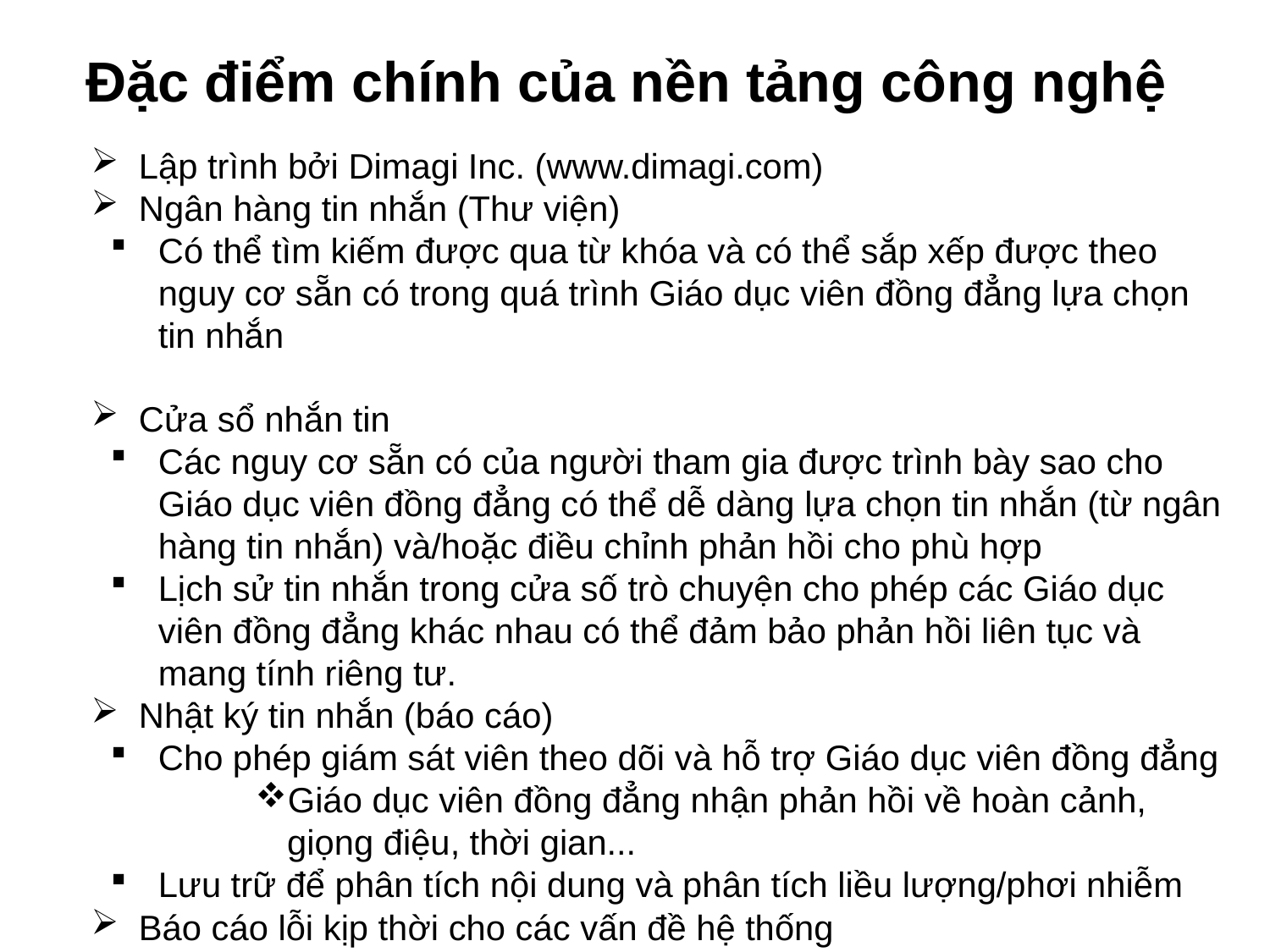

# Đặc điểm chính của nền tảng công nghệ
Lập trình bởi Dimagi Inc. (www.dimagi.com)
Ngân hàng tin nhắn (Thư viện)
Có thể tìm kiếm được qua từ khóa và có thể sắp xếp được theo nguy cơ sẵn có trong quá trình Giáo dục viên đồng đẳng lựa chọn tin nhắn

Cửa sổ nhắn tin
Các nguy cơ sẵn có của người tham gia được trình bày sao cho Giáo dục viên đồng đẳng có thể dễ dàng lựa chọn tin nhắn (từ ngân hàng tin nhắn) và/hoặc điều chỉnh phản hồi cho phù hợp
Lịch sử tin nhắn trong cửa số trò chuyện cho phép các Giáo dục viên đồng đẳng khác nhau có thể đảm bảo phản hồi liên tục và mang tính riêng tư.
Nhật ký tin nhắn (báo cáo)
Cho phép giám sát viên theo dõi và hỗ trợ Giáo dục viên đồng đẳng
Giáo dục viên đồng đẳng nhận phản hồi về hoàn cảnh, giọng điệu, thời gian...
Lưu trữ để phân tích nội dung và phân tích liều lượng/phơi nhiễm
Báo cáo lỗi kịp thời cho các vấn đề hệ thống
Programmed by Dimagi Inc. (www.dimagi.com)
Message Banks (Libraries)
Searchable by key words and sortable by risk profiles for real-time selection of messages by PHEs

Chat Windows
Participant’s risk profiles are displayed to allow PHEs to easily select (from message bank) and/or craft (extemporaneous) tailored responses in real time
Message histories in chat windows allow different PHEs to maintain continuity of personalized responses

Message Logs (Reports)
Enables supervisor to monitor and support PHEs
PHEs receive feedback regarding boundaries, tone, timeliness, etc.
Archived for content analysis and dose/exposure analyses

Error reports in near real-time for system problems